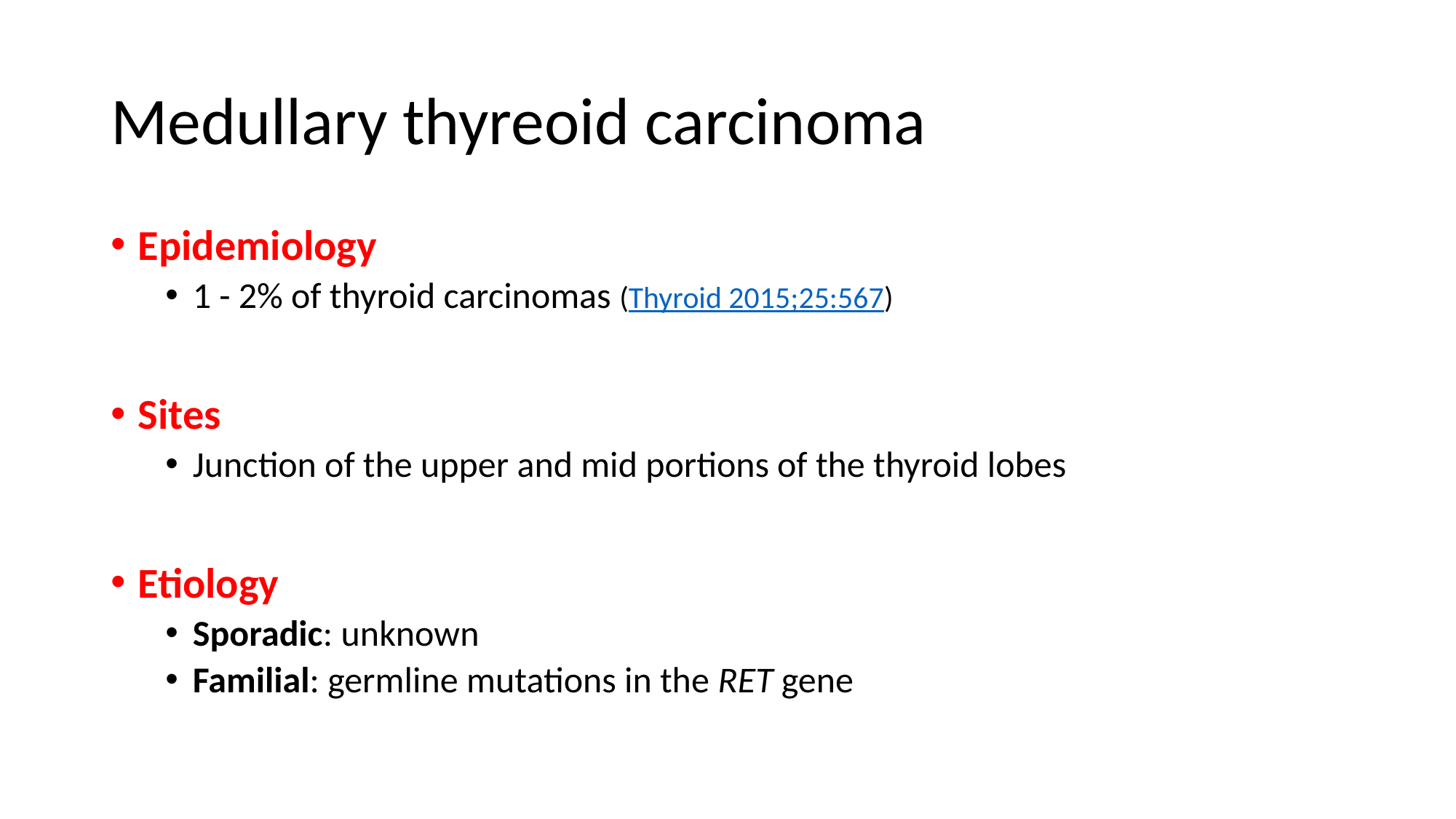

# Medullary thyreoid carcinoma
Epidemiology
1 - 2% of thyroid carcinomas (Thyroid 2015;25:567)

Sites
Junction of the upper and mid portions of the thyroid lobes

Etiology
Sporadic: unknown
Familial: germline mutations in the RET gene